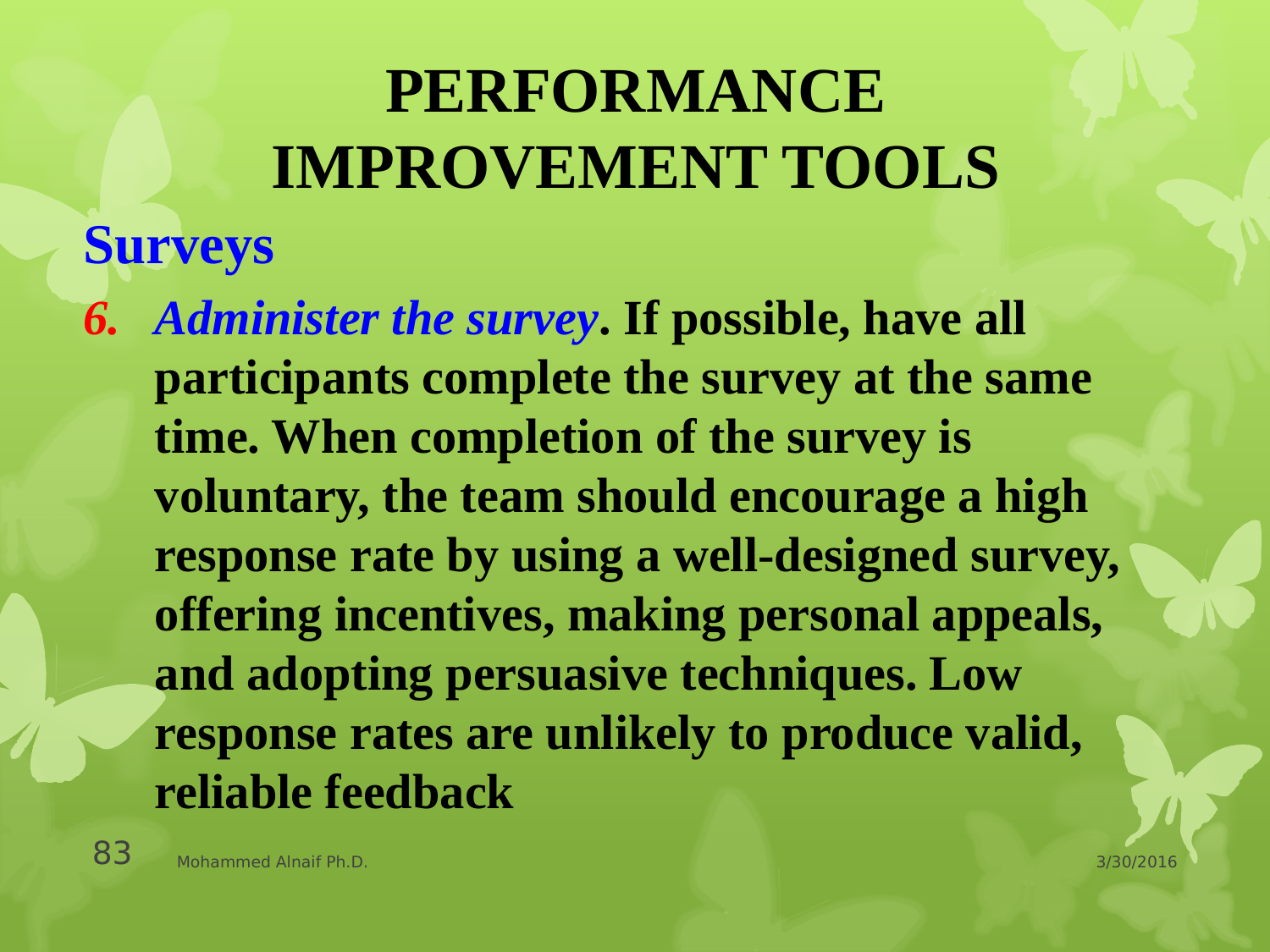

PERFORMANCE IMPROVEMENT TOOLS
Surveys
Administer the survey. If possible, have all participants complete the survey at the same time. When completion of the survey is voluntary, the team should encourage a high response rate by using a well-designed survey, offering incentives, making personal appeals, and adopting persuasive techniques. Low response rates are unlikely to produce valid, reliable feedback
83
Mohammed Alnaif Ph.D.
3/30/2016